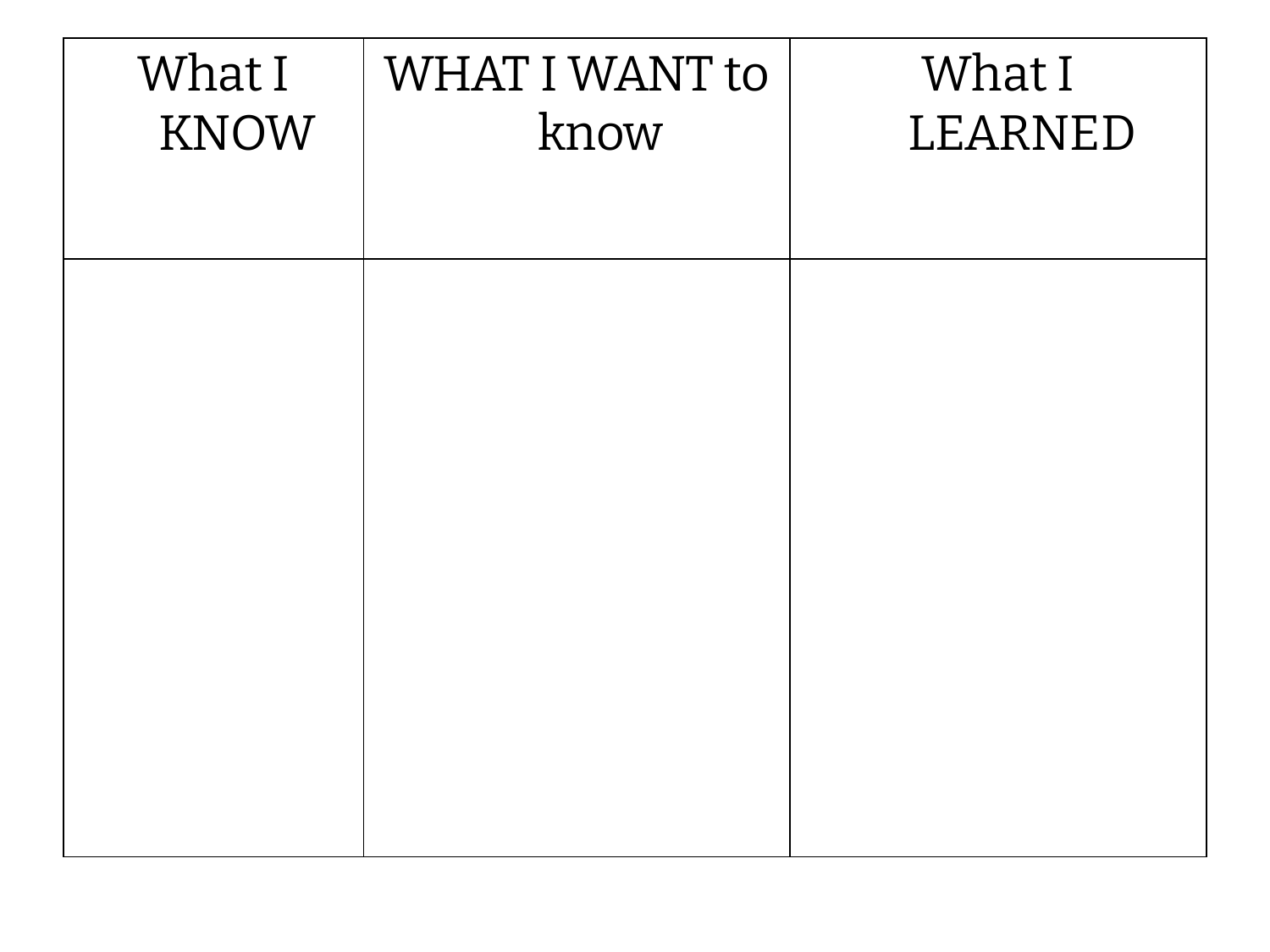

| What I KNOW | WHAT I WANT to know | What I LEARNED |
| --- | --- | --- |
|  |  |  |